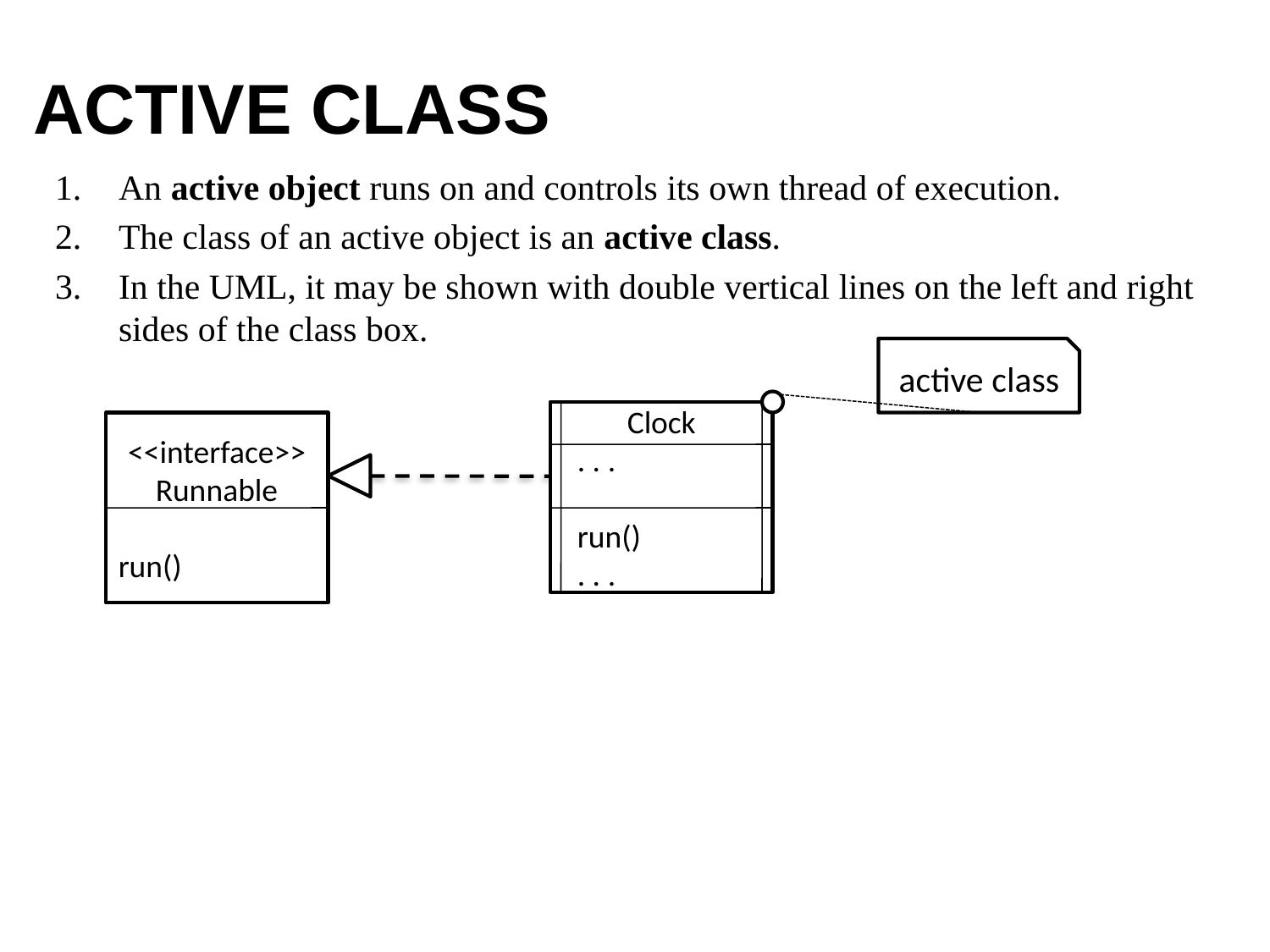

ACTIVE CLASS
An active object runs on and controls its own thread of execution.
The class of an active object is an active class.
In the UML, it may be shown with double vertical lines on the left and right sides of the class box.

 active class

Clock
  . . .

  run()
  . . .
<<interface>>
Runnable

run()